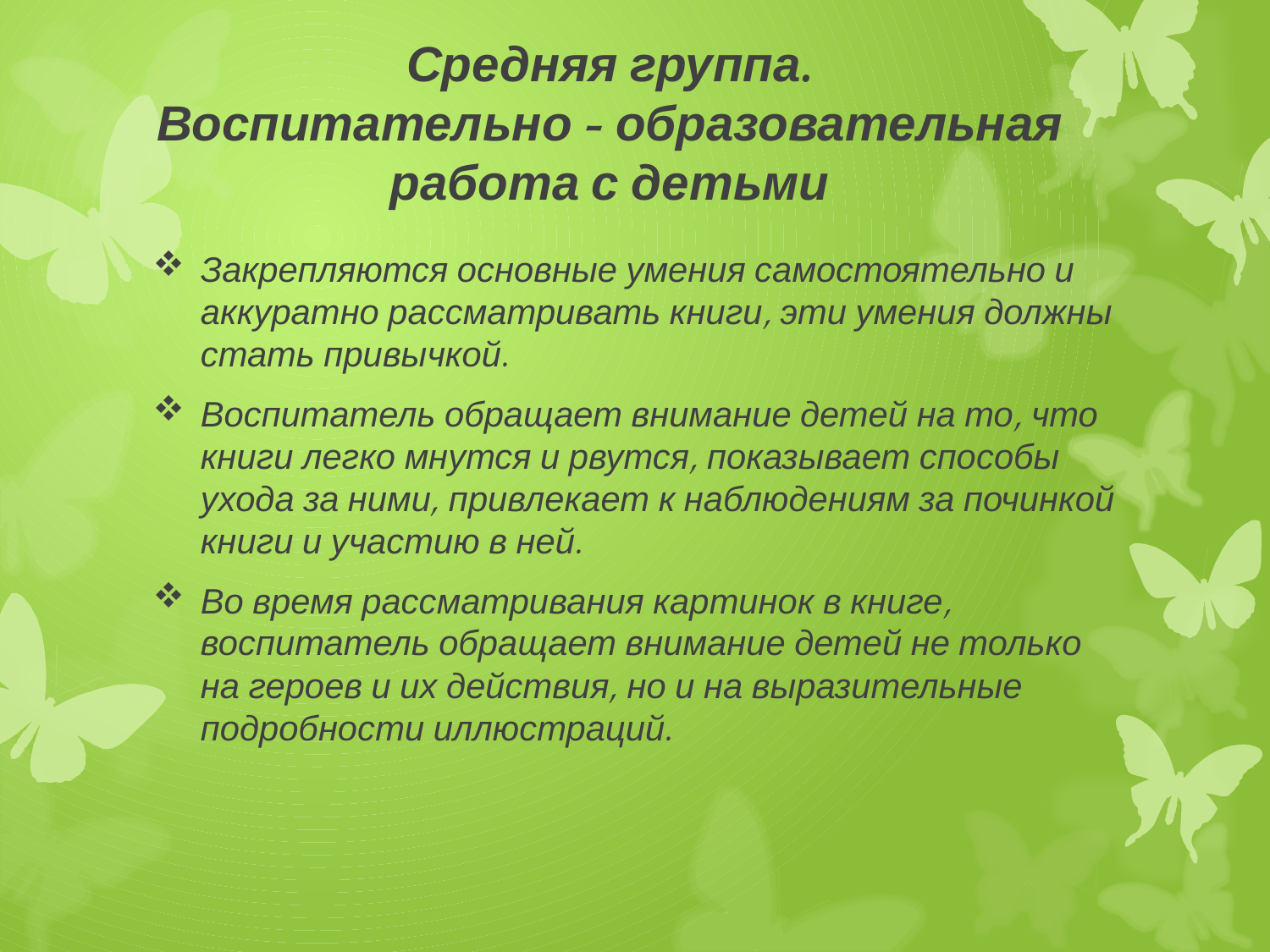

# Средняя группа. Воспитательно - образовательная работа с детьми
Закрепляются основные умения самостоятельно и аккуратно рассматривать книги, эти умения должны стать привычкой.​
Воспитатель обращает внимание детей на то, что книги легко мнутся и рвутся, показывает способы ухода за ними, привлекает к наблюдениям за починкой книги и участию в ней.​
Во время рассматривания картинок в книге, воспитатель обращает внимание детей не только на героев и их действия, но и на выразительные  подробности иллюстраций.​